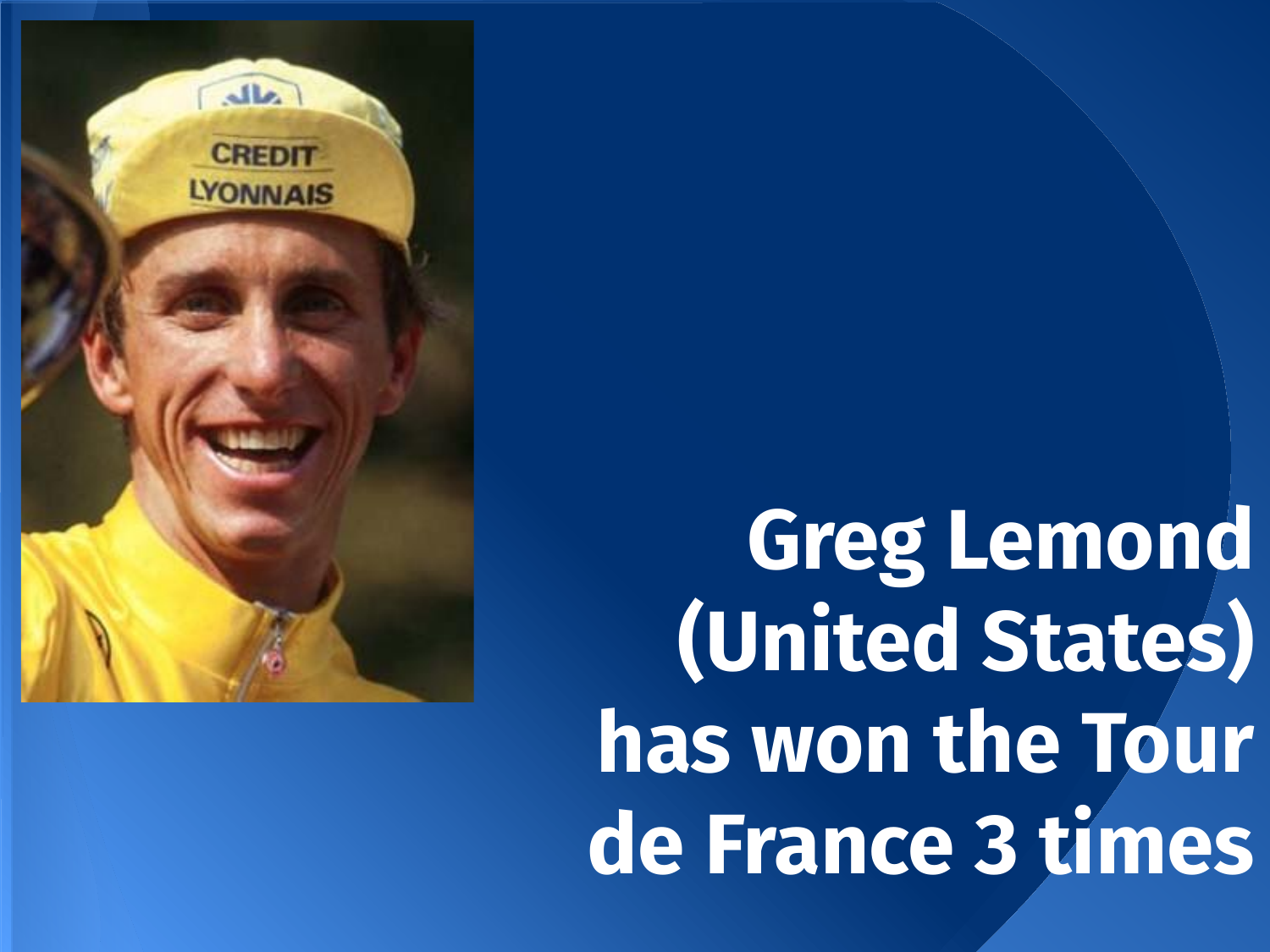

# Greg Lemond (United States) has won the Tour de France 3 times